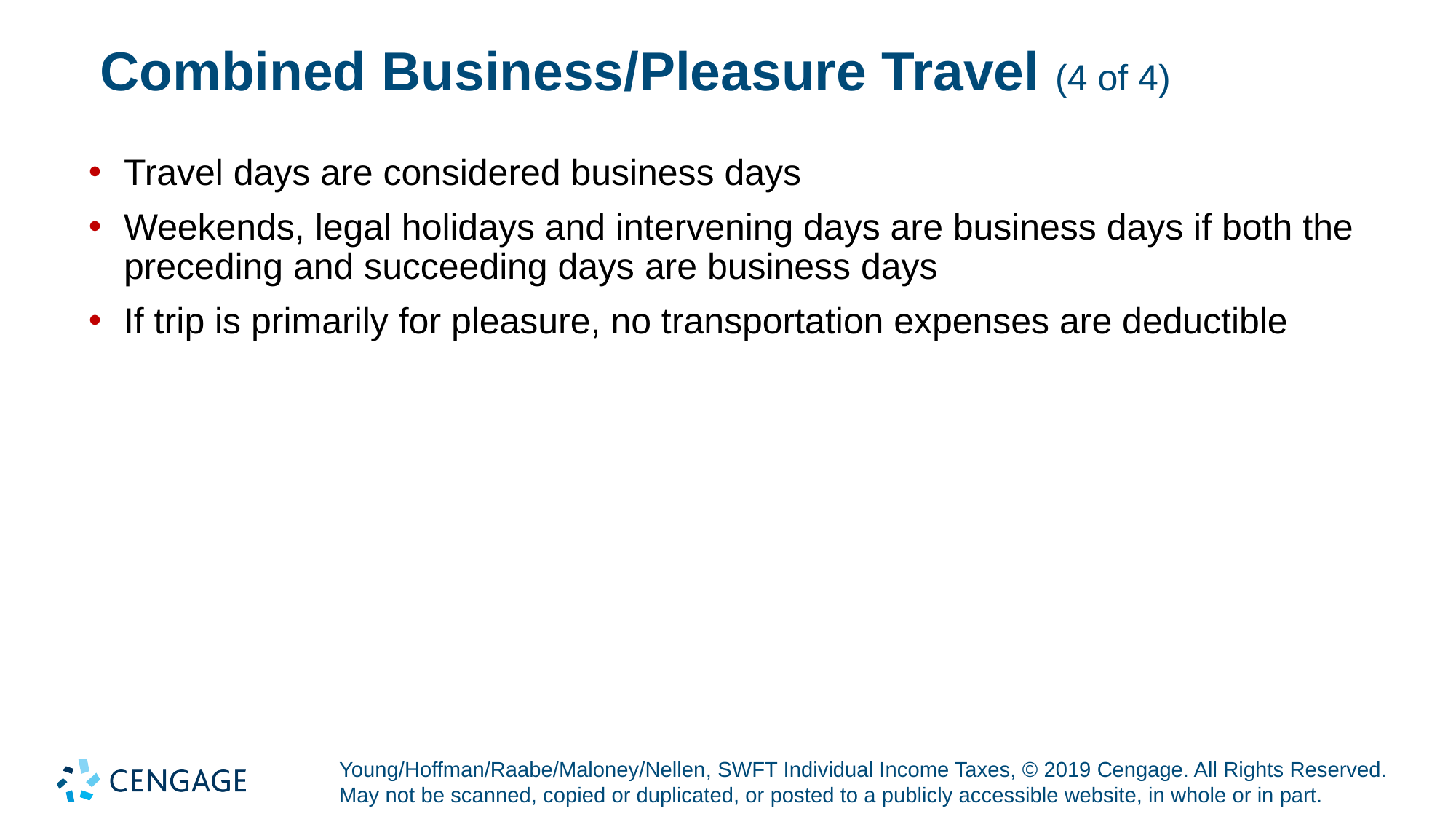

# Combined Business/Pleasure Travel (4 of 4)
Travel days are considered business days
Weekends, legal holidays and intervening days are business days if both the preceding and succeeding days are business days
If trip is primarily for pleasure, no transportation expenses are deductible